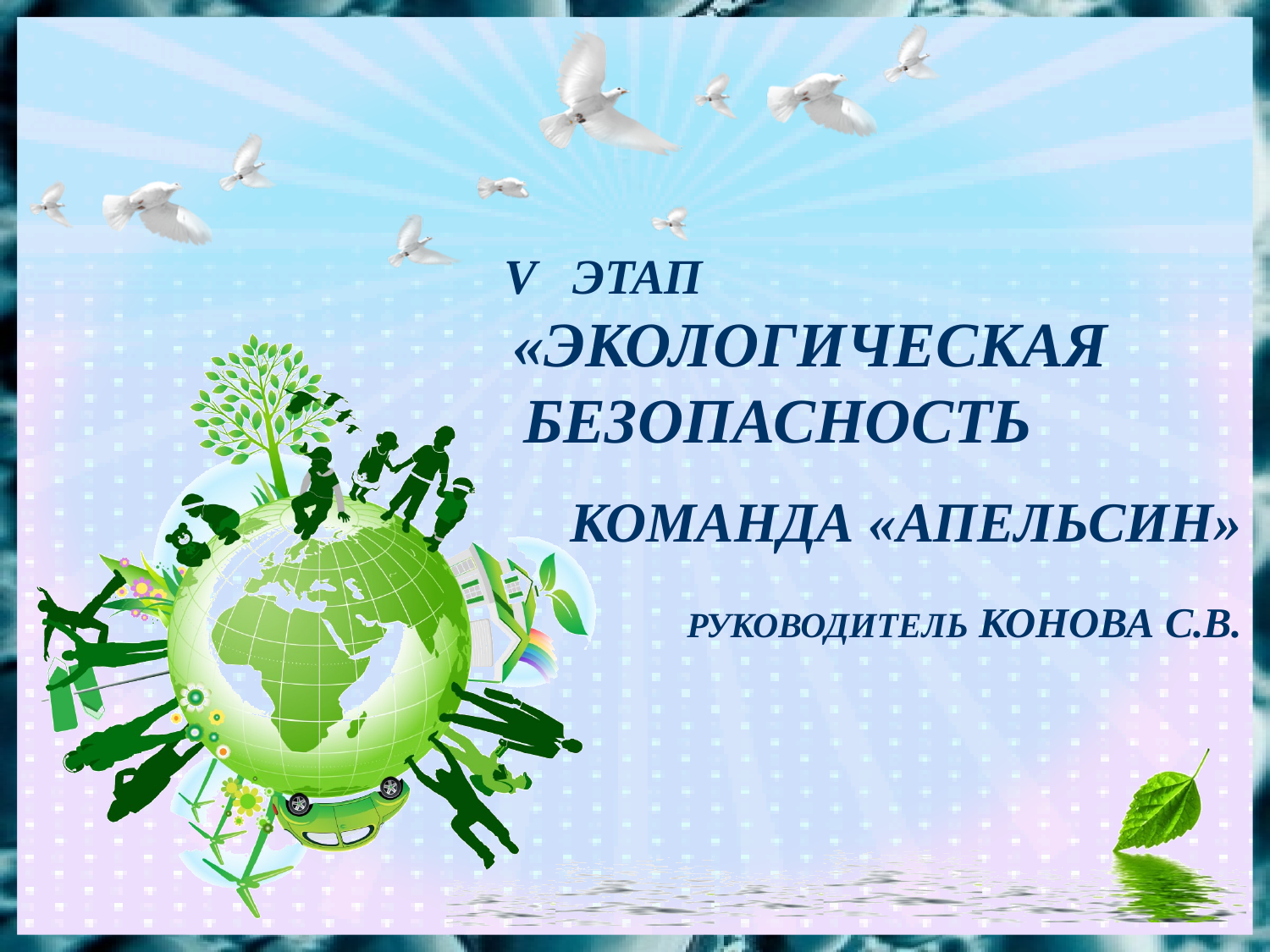

V   этап
«Экологическая безопасность

 Команда «Апельсин»

Руководитель Конова С.В.